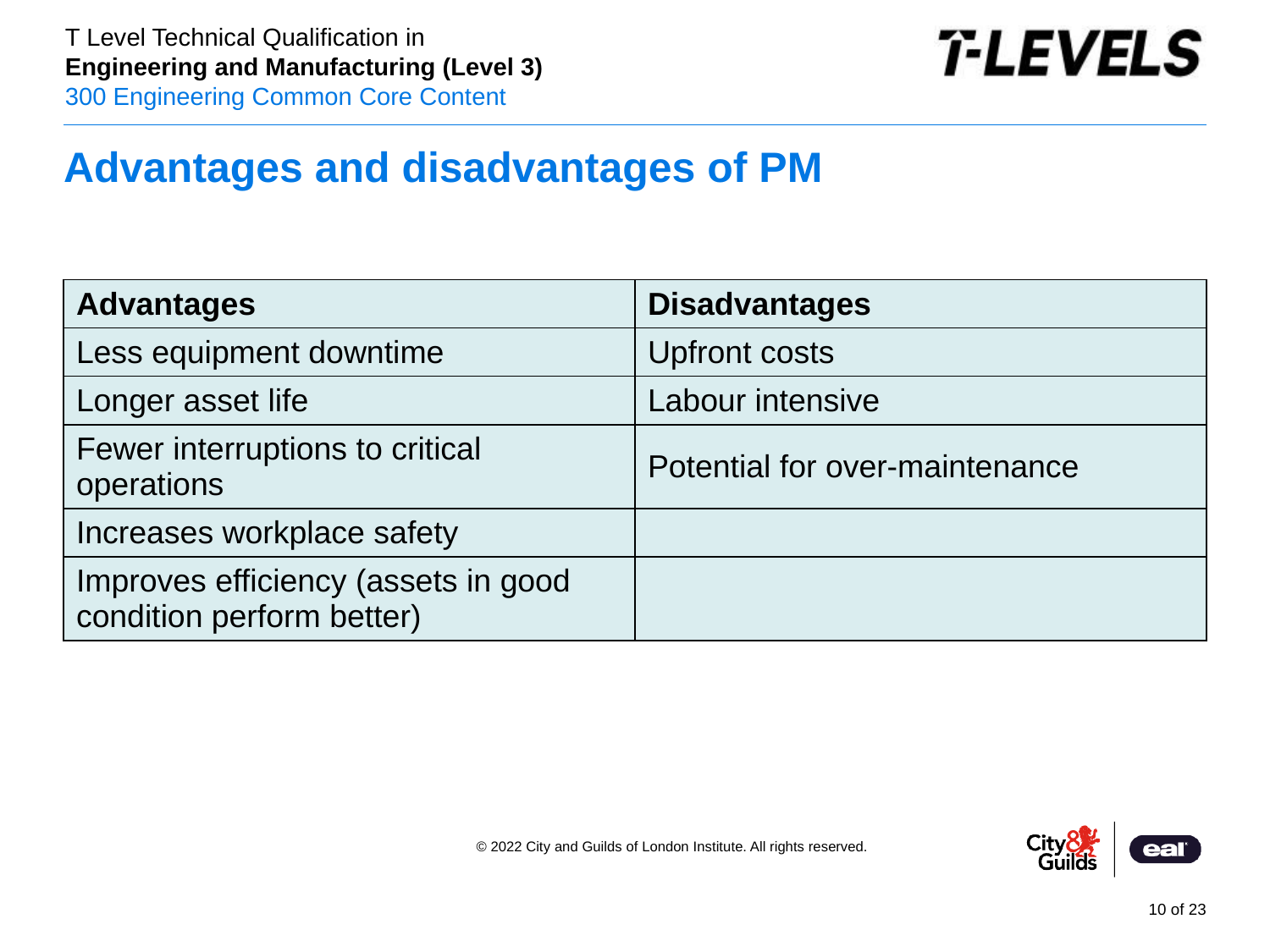

# Advantages and disadvantages of PM

| Advantages | Disadvantages |
| --- | --- |
| Less equipment downtime | Upfront costs |
| Longer asset life | Labour intensive |
| Fewer interruptions to critical operations | Potential for over-maintenance |
| Increases workplace safety |  |
| Improves efficiency (assets in good condition perform better) |  |